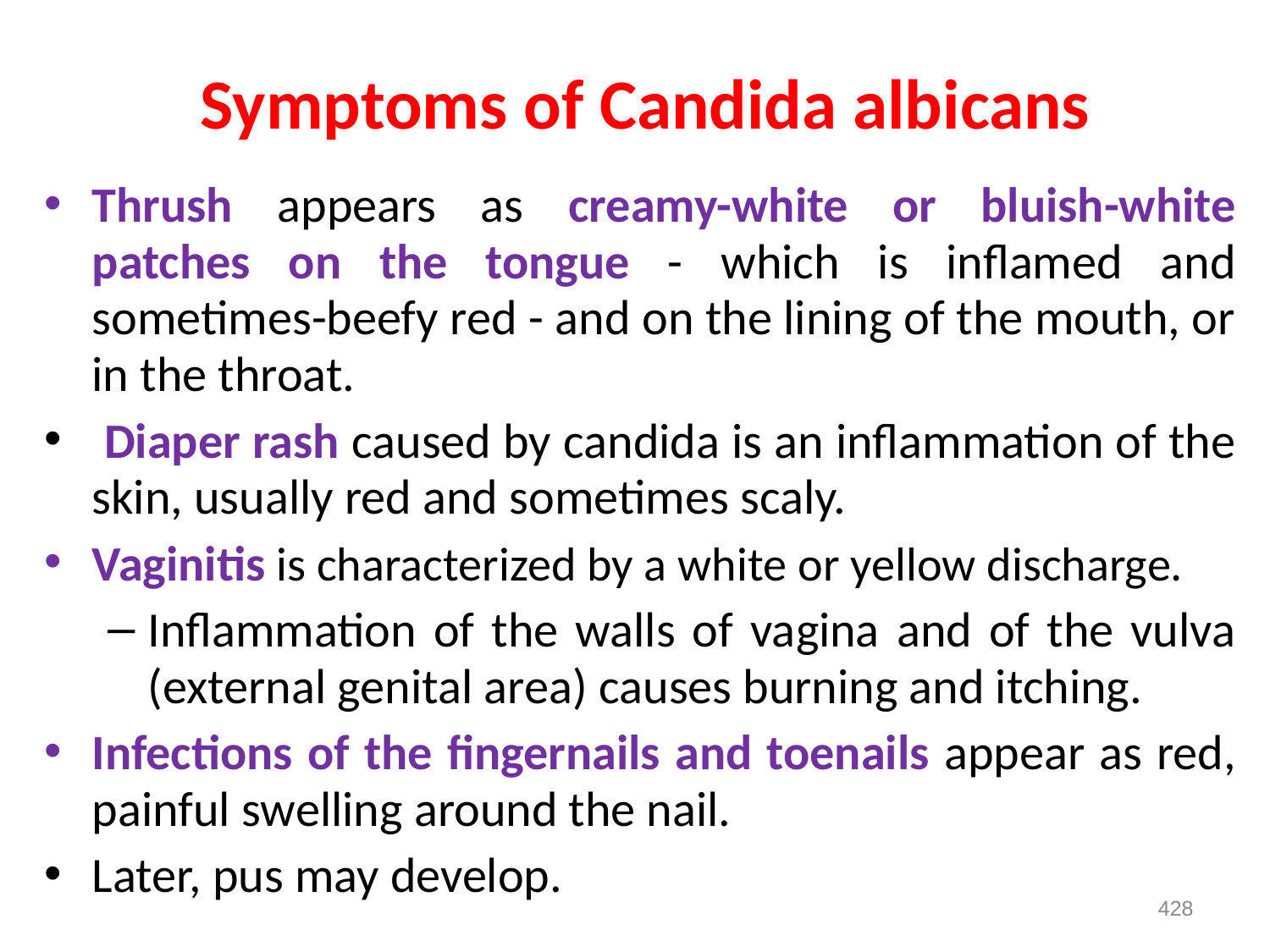

# Symptoms of Candida albicans
Thrush appears as creamy-white or bluish-white patches on the tongue - which is inflamed and sometimes-beefy red - and on the lining of the mouth, or in the throat.
 Diaper rash caused by candida is an inflammation of the skin, usually red and sometimes scaly.
Vaginitis is characterized by a white or yellow discharge.
Inflammation of the walls of vagina and of the vulva (external genital area) causes burning and itching.
Infections of the fingernails and toenails appear as red, painful swelling around the nail.
Later, pus may develop.

428